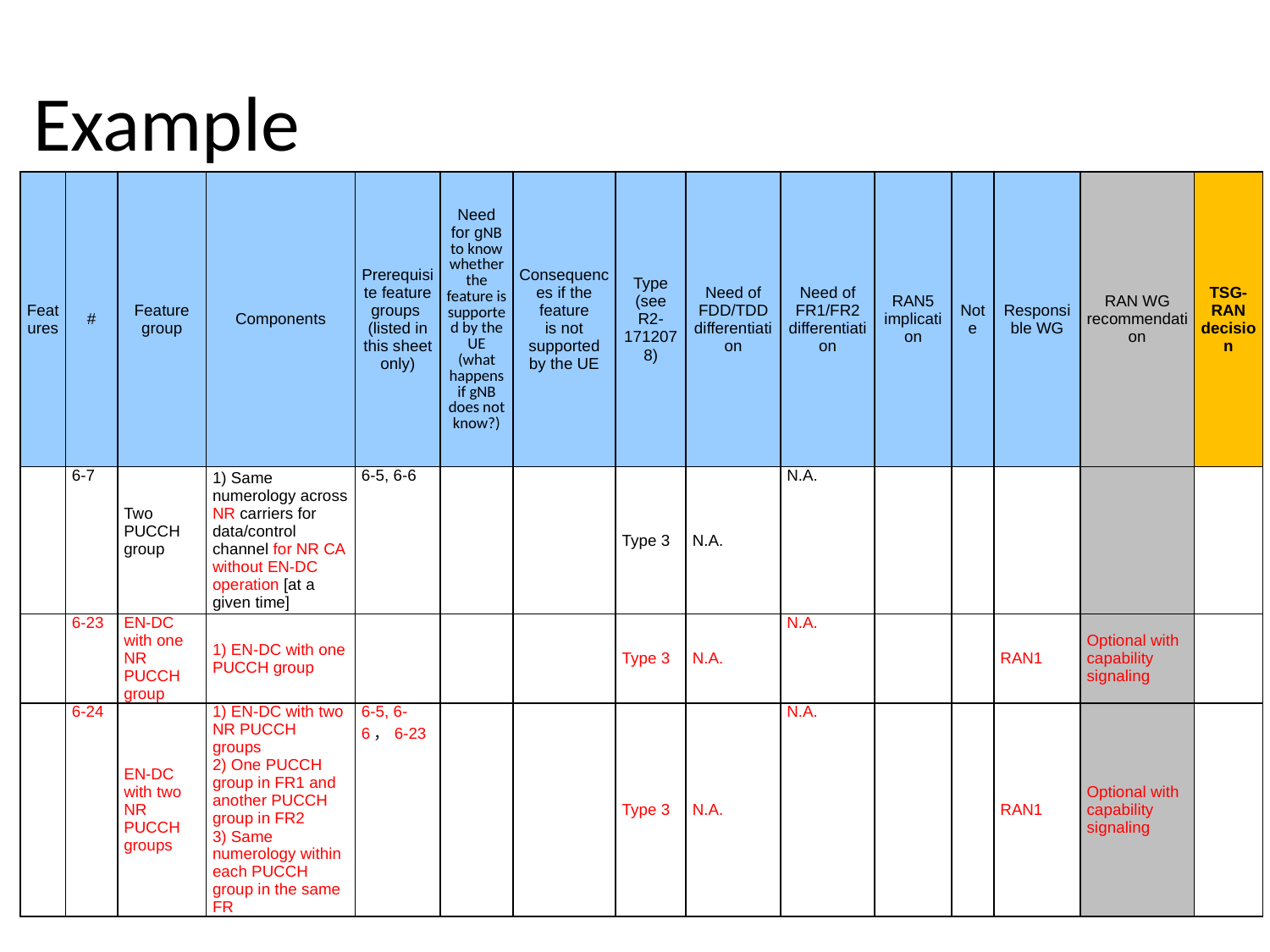

# Example
| Features | # | Feature group | Components | Prerequisite feature groups (listed in this sheet only) | Need for gNB to know whether the feature is supported by the UE (what happens if gNB does not know?) | Consequences if the feature is not supported by the UE | Type (see R2-1712078) | Need of FDD/TDD differentiation | Need of FR1/FR2 differentiation | RAN5 implication | Note | Responsible WG | RAN WG recommendation | TSG-RAN decision |
| --- | --- | --- | --- | --- | --- | --- | --- | --- | --- | --- | --- | --- | --- | --- |
|  | 6-7 | Two PUCCH group | 1) Same numerology across NR carriers for data/control channel for NR CA without EN-DC operation [at a given time] | 6-5, 6-6 |  |  | Type 3 | N.A. | N.A. |  |  |  |  |  |
|  | 6-23 | EN-DC with one NR PUCCH group | 1) EN-DC with one PUCCH group |  |  |  | Type 3 | N.A. | N.A. |  |  | RAN1 | Optional with capability signaling |  |
|  | 6-24 | EN-DC with two NR PUCCH groups | 1) EN-DC with two NR PUCCH groups 2) One PUCCH group in FR1 and another PUCCH group in FR2 3) Same numerology within each PUCCH group in the same FR | 6-5, 6-6，6-23 |  |  | Type 3 | N.A. | N.A. |  |  | RAN1 | Optional with capability signaling |  |